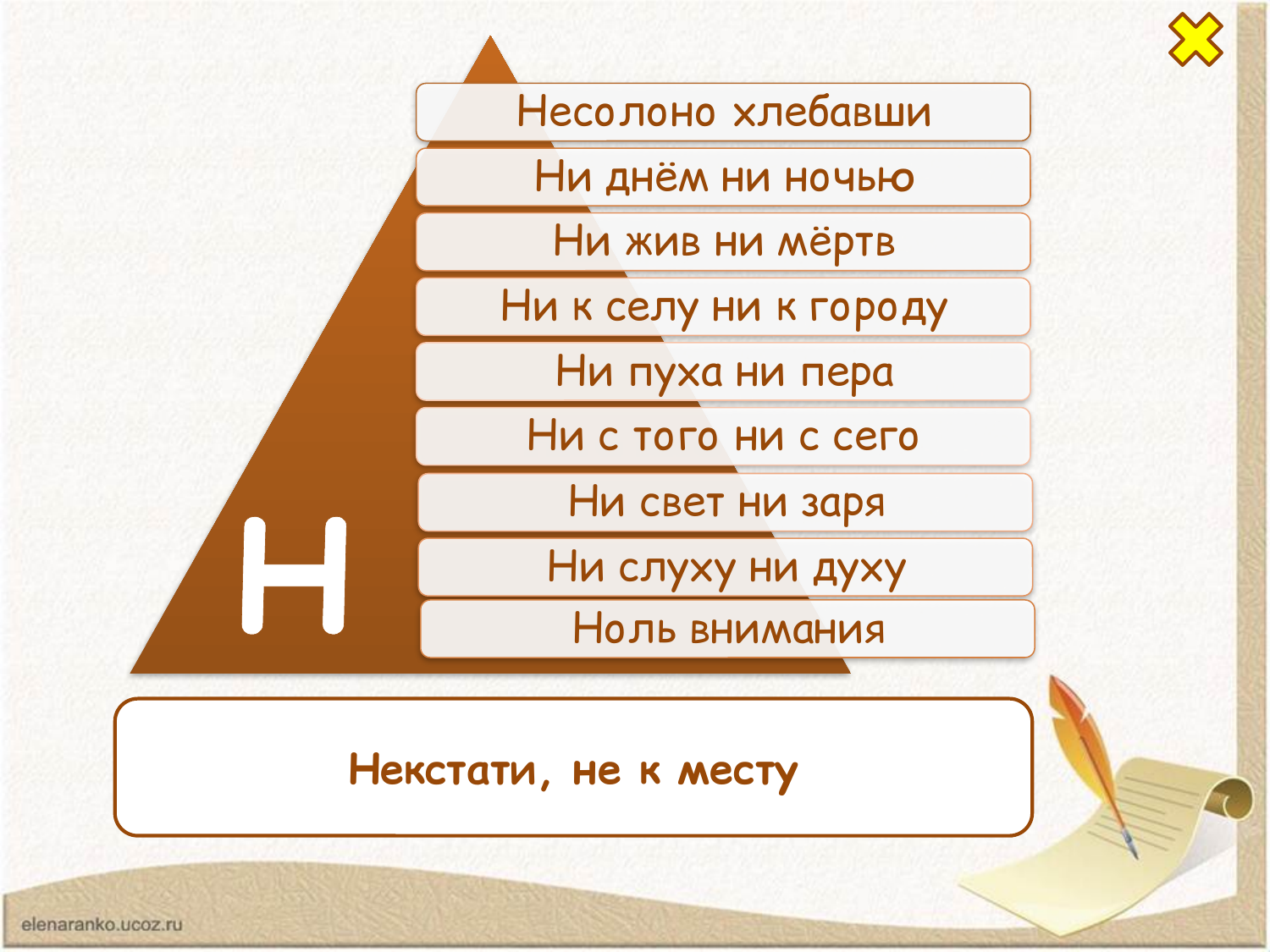

Несолоно хлебавши
Ни днём ни ночью
Ни жив ни мёртв
Ни к селу ни к городу
Ни пуха ни пера
Ни с того ни с сего
Ни свет ни заря
Ни слуху ни духу
Ноль внимания

Н

Некстати, не к месту